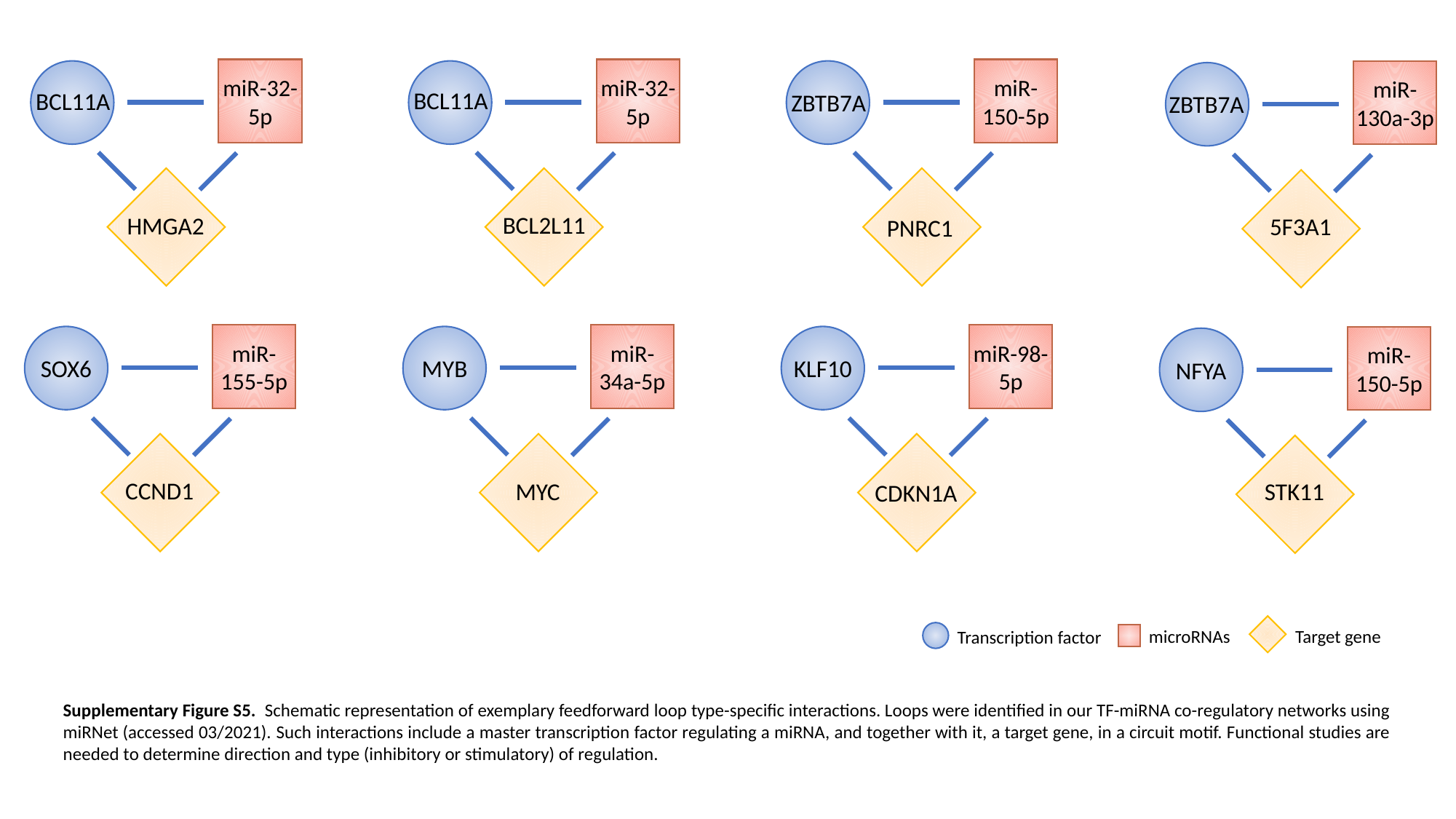

miR-32-5p

BCL11A
HMGA2
miR-32-5p

BCL11A
BCL2L11
miR-150-5p

ZBTB7A
PNRC1
miR-130a-3p

5F3A1
ZBTB7A
miR-155-5p
SOX6

CCND1
miR-34a-5p
MYB

MYC
miR-98-5p
KLF10

CDKN1A
miR-150-5p
NFYA

STK11
Target gene
microRNAs
Transcription factor

Supplementary Figure S5.  Schematic representation of exemplary feedforward loop type-specific interactions. Loops were identified in our TF-miRNA co-regulatory networks using miRNet (accessed 03/2021). Such interactions include a master transcription factor regulating a miRNA, and together with it, a target gene, in a circuit motif. Functional studies are needed to determine direction and type (inhibitory or stimulatory) of regulation.